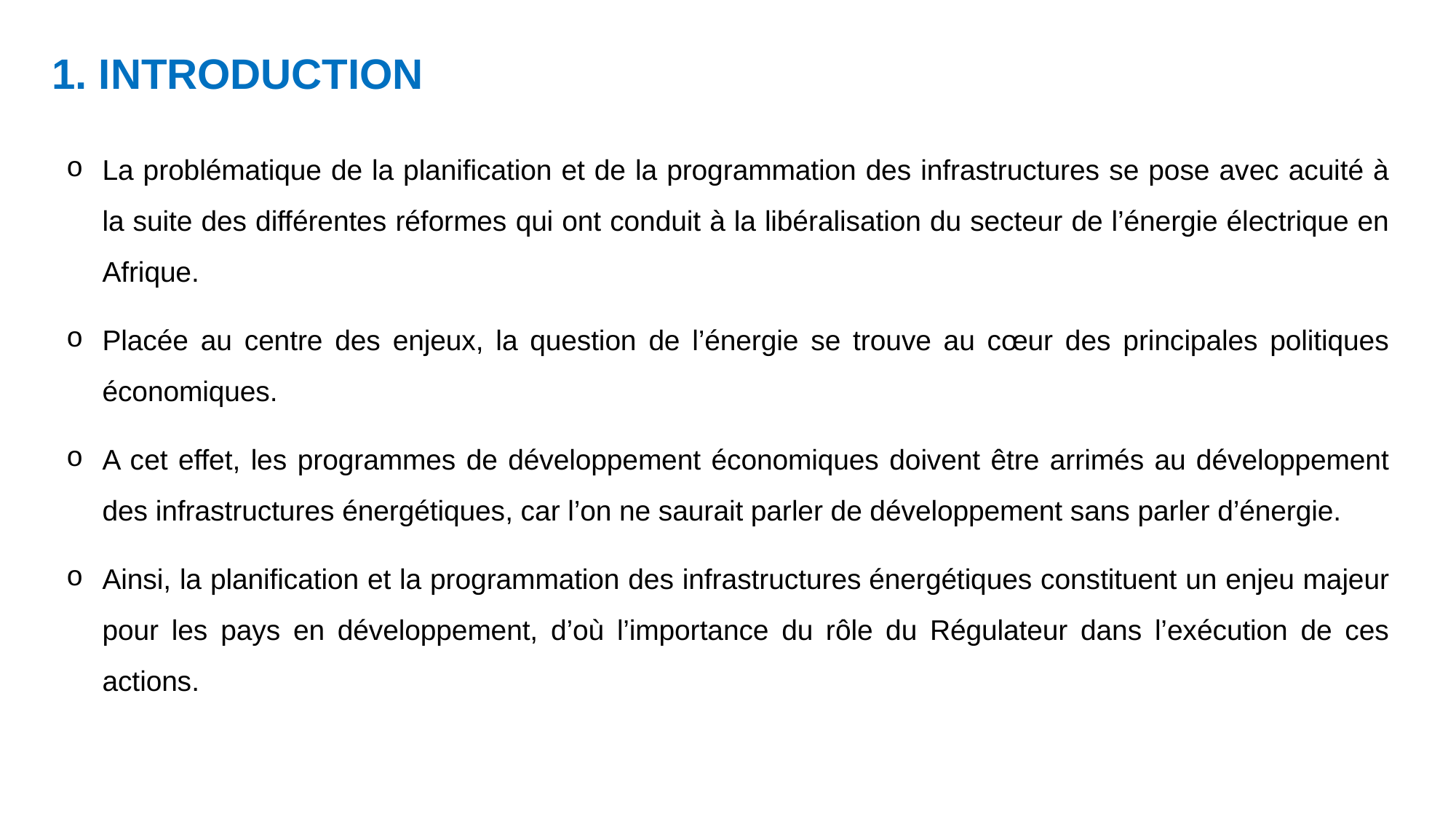

1. INTRODUCTION
La problématique de la planification et de la programmation des infrastructures se pose avec acuité à la suite des différentes réformes qui ont conduit à la libéralisation du secteur de l’énergie électrique en Afrique.
Placée au centre des enjeux, la question de l’énergie se trouve au cœur des principales politiques économiques.
A cet effet, les programmes de développement économiques doivent être arrimés au développement des infrastructures énergétiques, car l’on ne saurait parler de développement sans parler d’énergie.
Ainsi, la planification et la programmation des infrastructures énergétiques constituent un enjeu majeur pour les pays en développement, d’où l’importance du rôle du Régulateur dans l’exécution de ces actions.